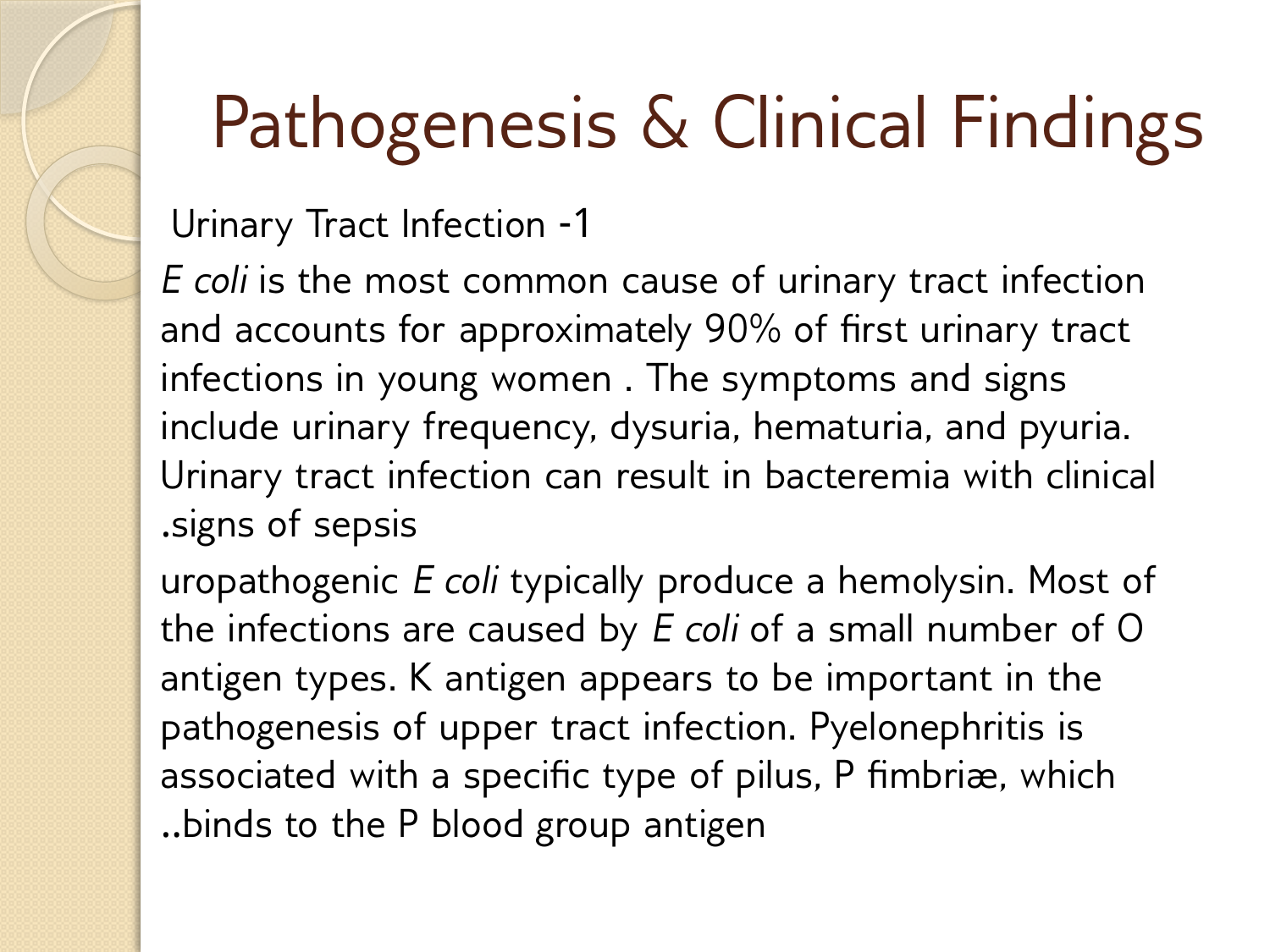

# Pathogenesis & Clinical Findings
1- Urinary Tract Infection
E coli is the most common cause of urinary tract infection and accounts for approximately 90% of first urinary tract infections in young women . The symptoms and signs include urinary frequency, dysuria, hematuria, and pyuria. Urinary tract infection can result in bacteremia with clinical signs of sepsis.
 uropathogenic E coli typically produce a hemolysin. Most of the infections are caused by E coli of a small number of O antigen types. K antigen appears to be important in the pathogenesis of upper tract infection. Pyelonephritis is associated with a specific type of pilus, P fimbriae, which binds to the P blood group antigen..